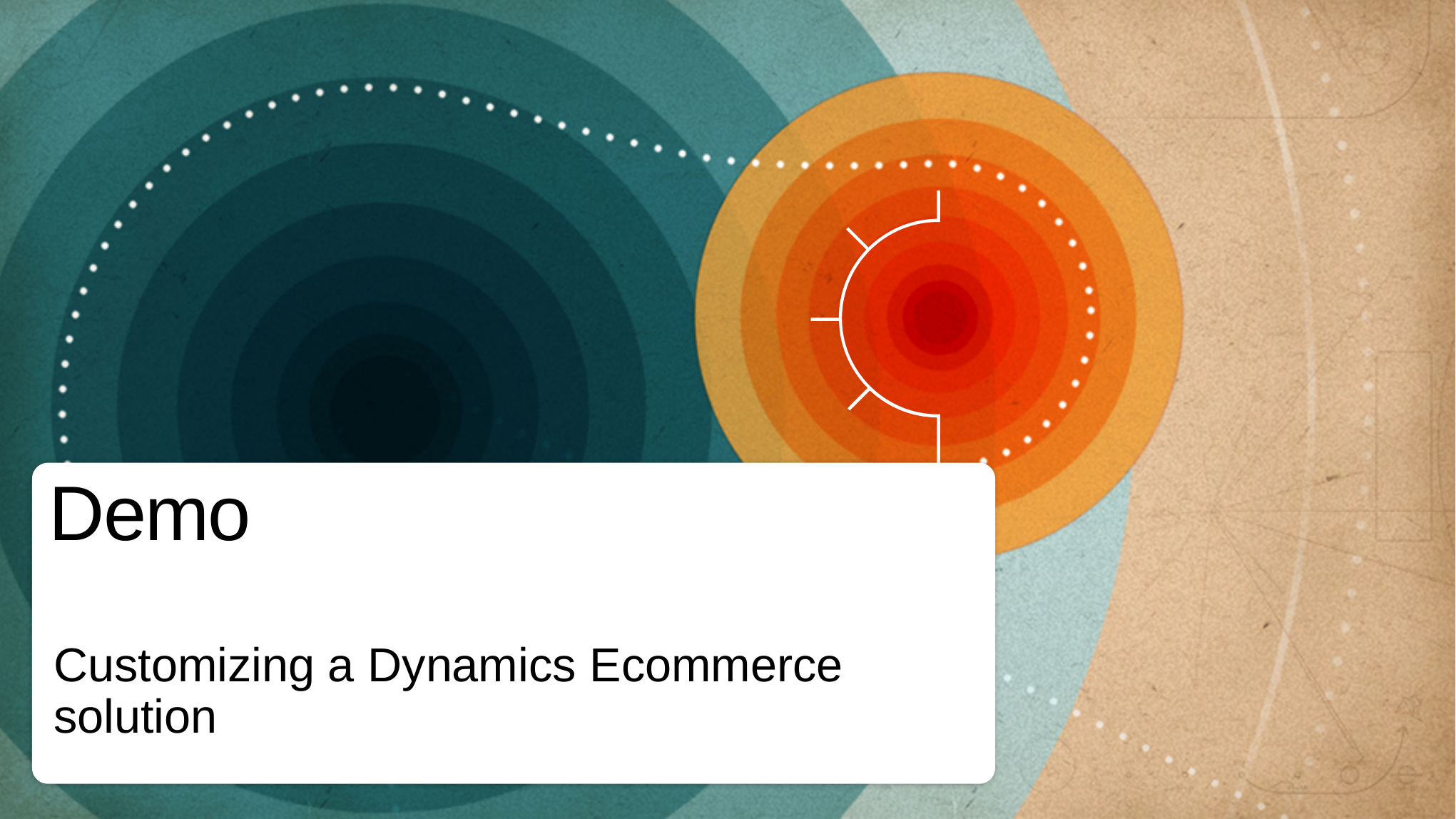

# Demo
Customizing a Dynamics Ecommerce solution